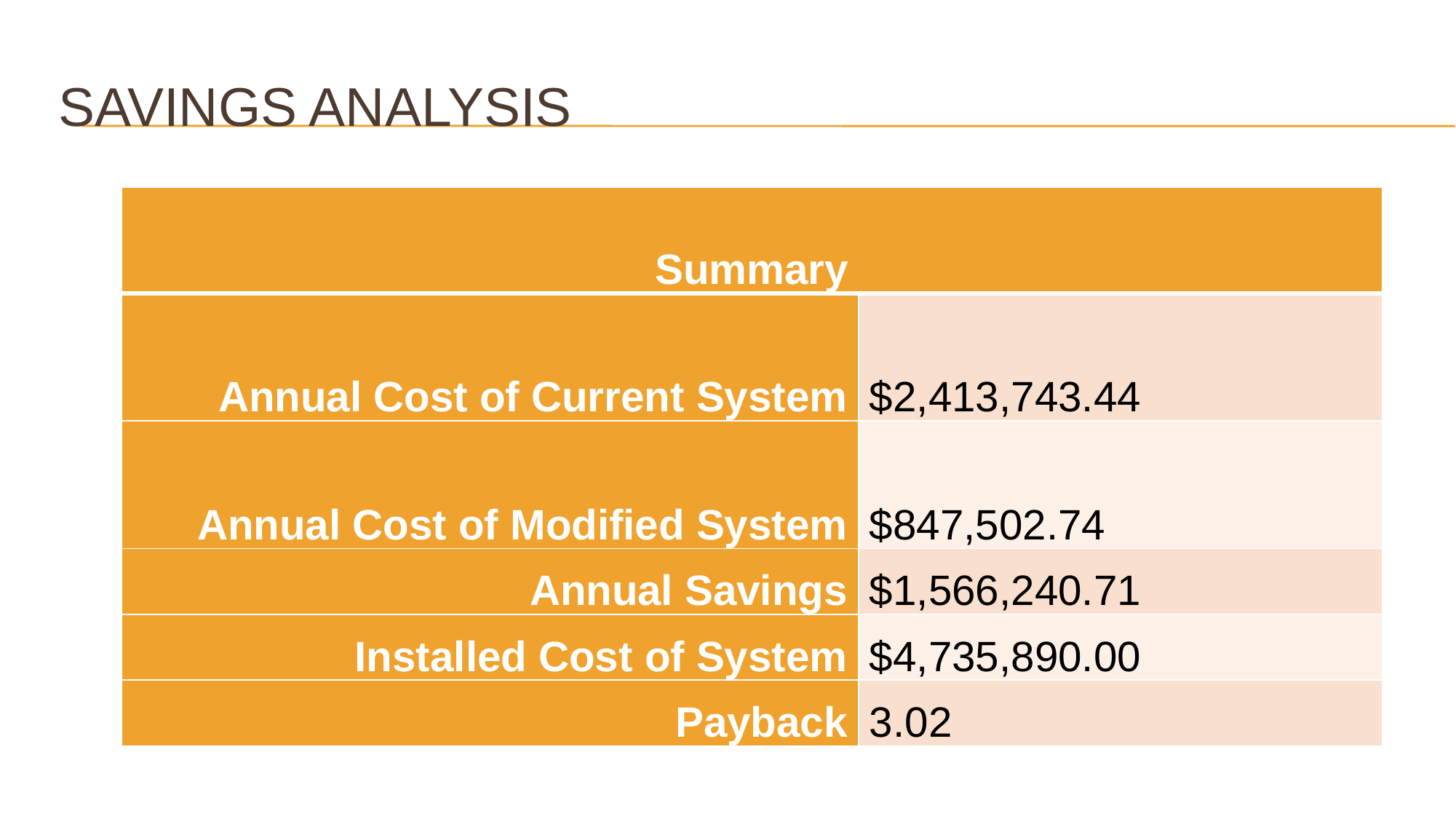

# Savings Analysis
| Summary |  |
| --- | --- |
| Annual Cost of Current System | $2,413,743.44 |
| Annual Cost of Modified System | $847,502.74 |
| Annual Savings | $1,566,240.71 |
| Installed Cost of System | $4,735,890.00 |
| Payback | 3.02 |